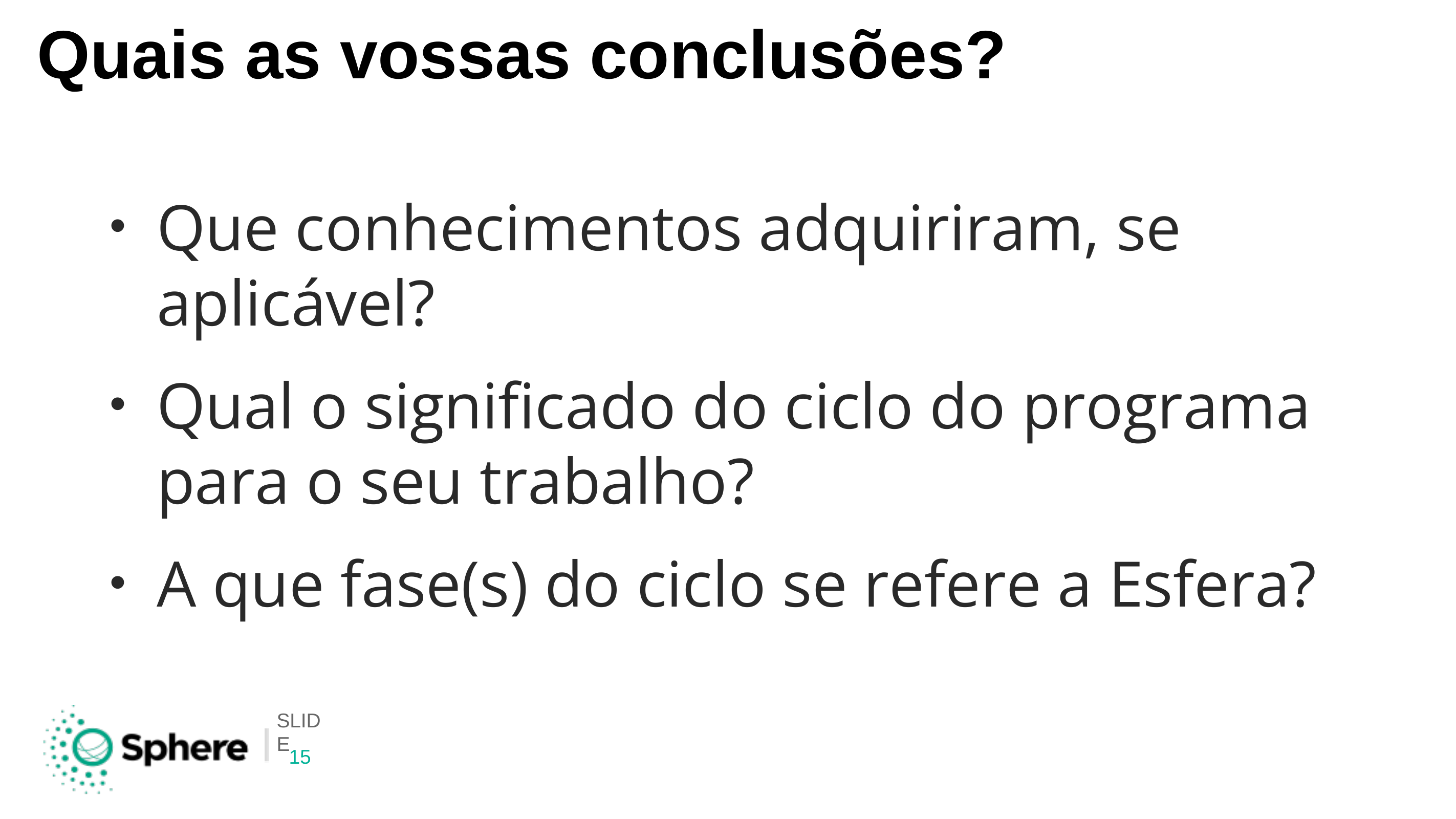

# Quais as vossas conclusões?
Que conhecimentos adquiriram, se aplicável?
Qual o significado do ciclo do programa para o seu trabalho?
A que fase(s) do ciclo se refere a Esfera?
15